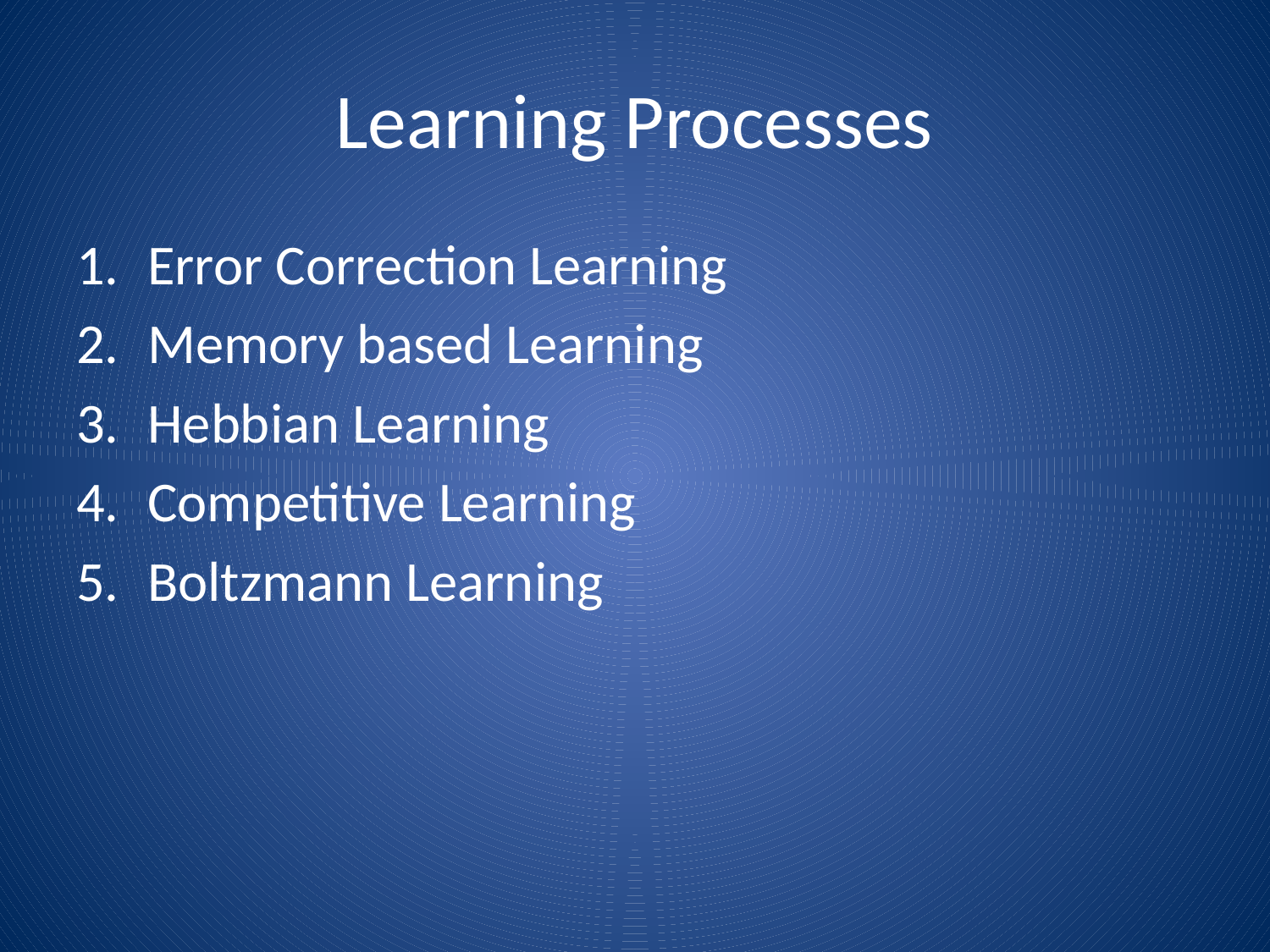

# Learning Processes
Error Correction Learning
Memory based Learning
Hebbian Learning
Competitive Learning
Boltzmann Learning